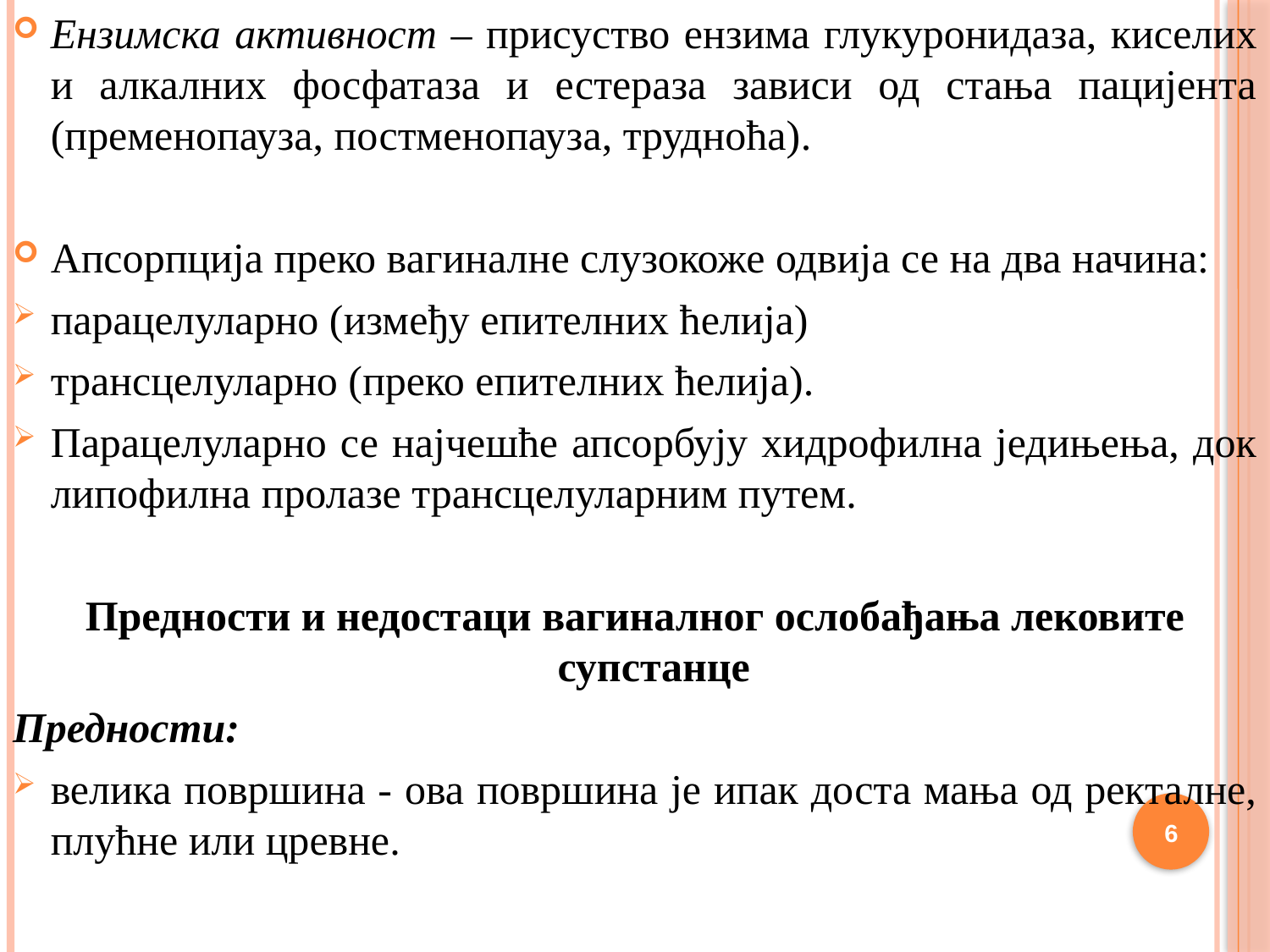

Ензимска активност – присуство ензима глукуронидаза, киселих и алкалних фосфатаза и естераза зависи од стања пацијента (пременопауза, постменопауза, трудноћа).

Апсорпција преко вагиналне слузокоже одвија се на два начина:
парацелуларно (између епителних ћелија)
трансцелуларно (преко епителних ћелија).
Парацелуларно се најчешће апсорбују хидрофилна једињења, док липофилна пролазе трансцелуларним путем.

Предности и недостаци вагиналног ослобађања лековите супстанце
Предности:
велика површина - ова површина је ипак доста мања од ректалне, плућне или цревне.
6